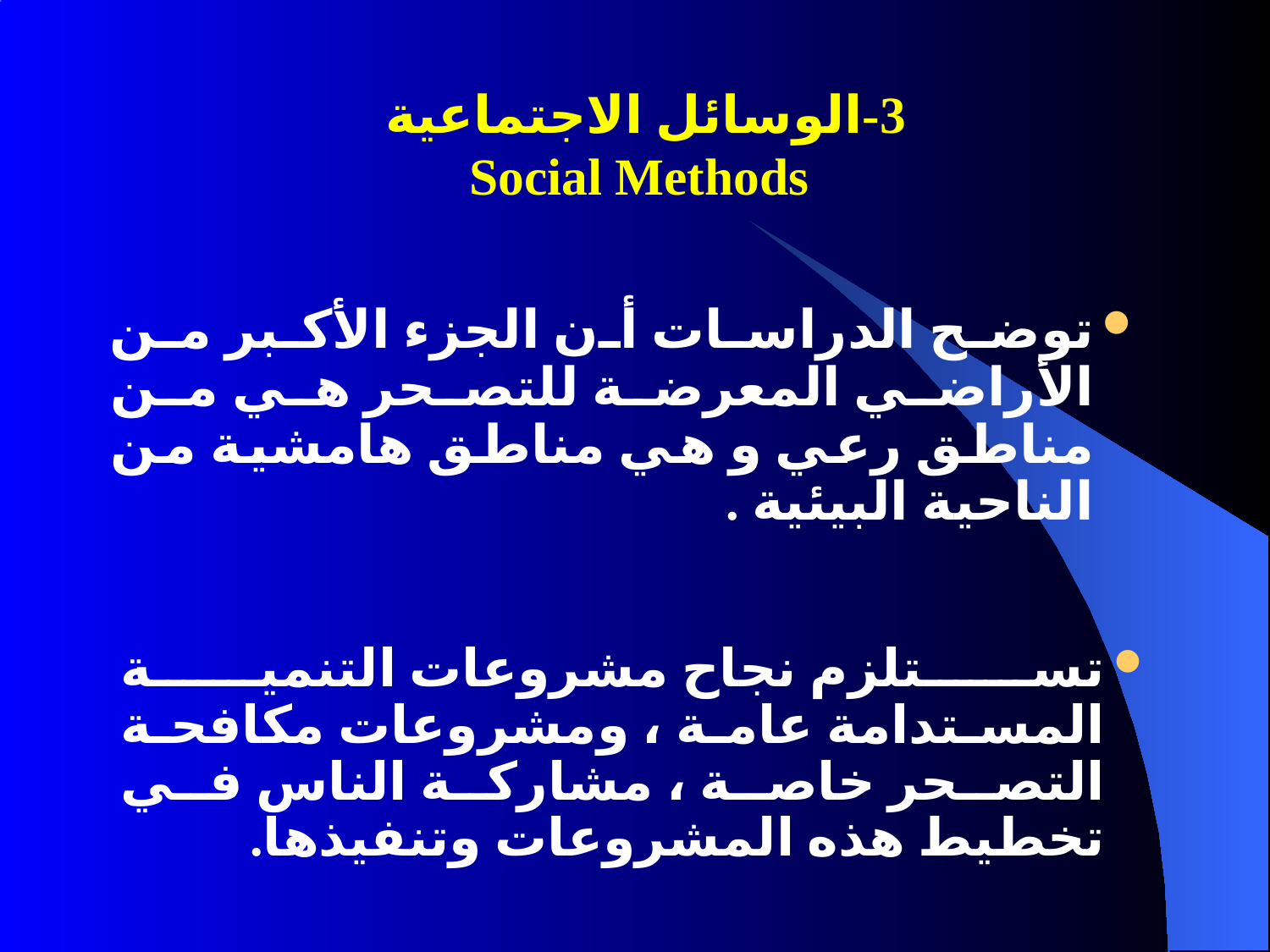

# 3-الوسائل الاجتماعية Social Methods
توضح الدراسات أن الجزء الأكبر من الأراضي المعرضة للتصحر هي من مناطق رعي و هي مناطق هامشية من الناحية البيئية .
تستلزم نجاح مشروعات التنمية المستدامة عامة ، ومشروعات مكافحة التصحر خاصة ، مشاركة الناس في تخطيط هذه المشروعات وتنفيذها.